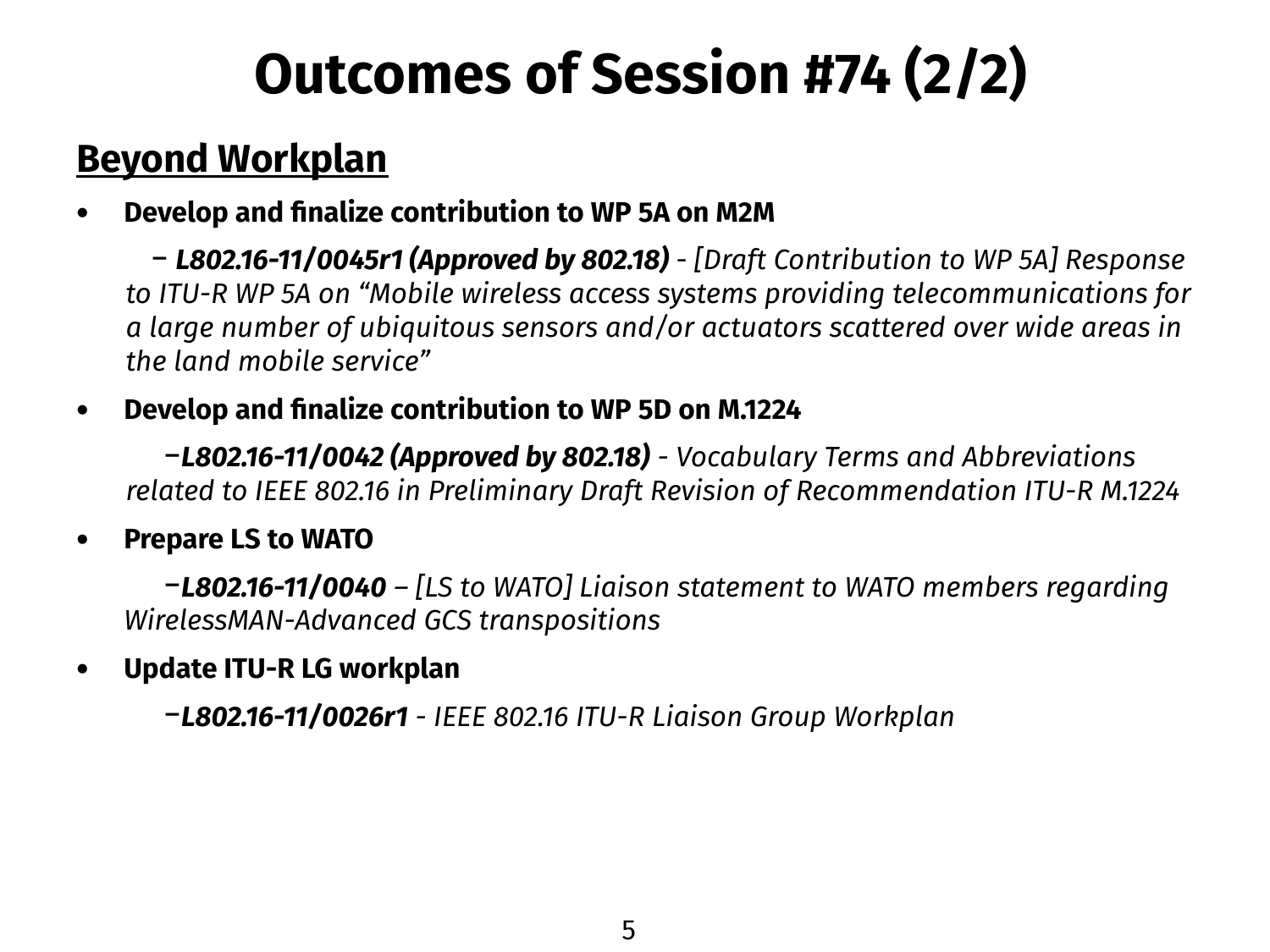

# Outcomes of Session #74 (2/2)
Beyond Workplan
Develop and finalize contribution to WP 5A on M2M
 L802.16-11/0045r1 (Approved by 802.18) - [Draft Contribution to WP 5A] Response to ITU-R WP 5A on “Mobile wireless access systems providing telecommunications for a large number of ubiquitous sensors and/or actuators scattered over wide areas in the land mobile service”
Develop and finalize contribution to WP 5D on M.1224
L802.16-11/0042 (Approved by 802.18) - Vocabulary Terms and Abbreviations related to IEEE 802.16 in Preliminary Draft Revision of Recommendation ITU-R M.1224
Prepare LS to WATO
L802.16-11/0040 – [LS to WATO] Liaison statement to WATO members regarding WirelessMAN-Advanced GCS transpositions
Update ITU-R LG workplan
L802.16-11/0026r1 - IEEE 802.16 ITU-R Liaison Group Workplan